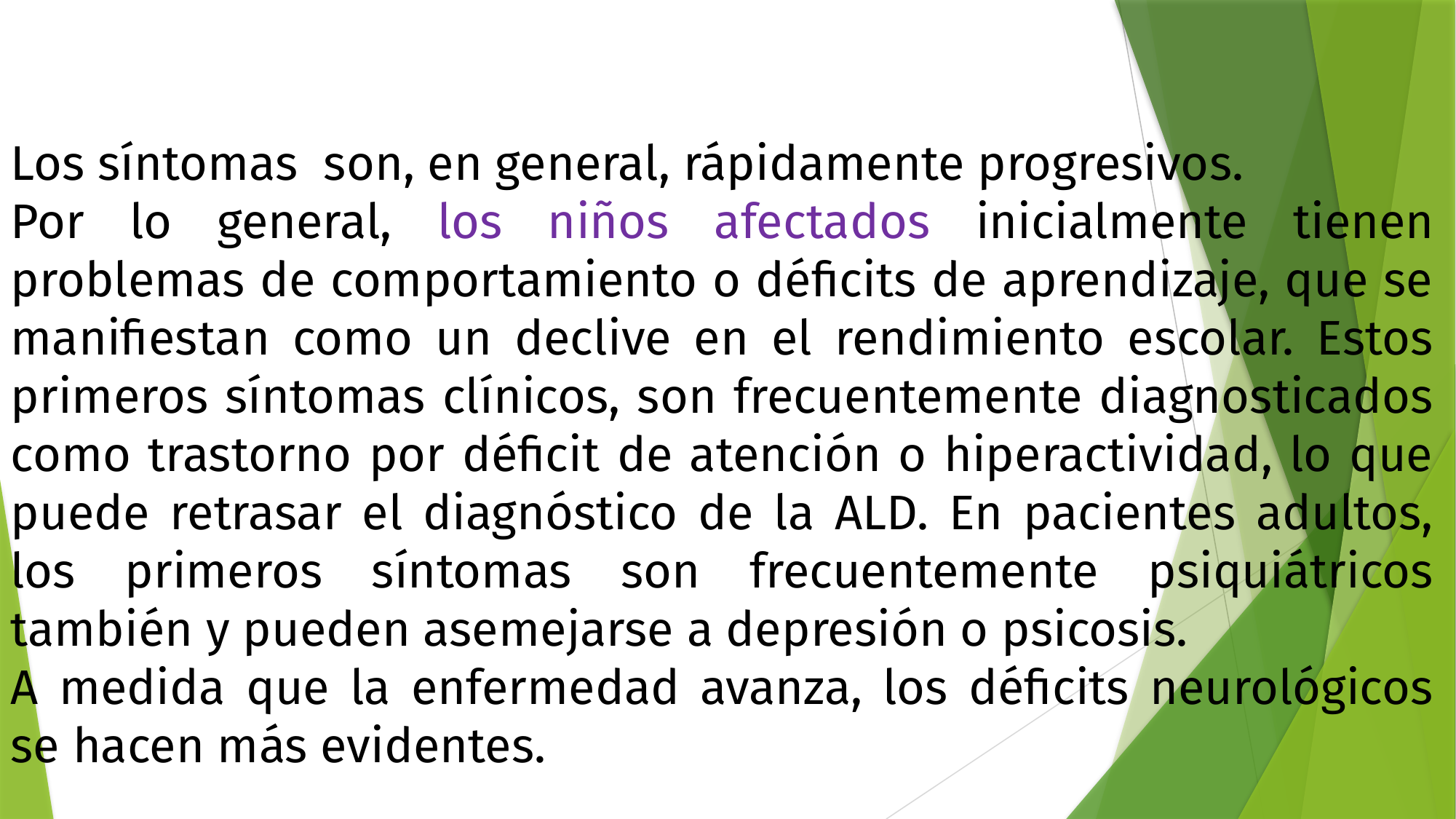

Los síntomas  son, en general, rápidamente progresivos.
Por lo general, los niños afectados inicialmente tienen problemas de comportamiento o déficits de aprendizaje, que se manifiestan como un declive en el rendimiento escolar. Estos primeros síntomas clínicos, son frecuentemente diagnosticados como trastorno por déficit de atención o hiperactividad, lo que puede retrasar el diagnóstico de la ALD. En pacientes adultos, los primeros síntomas son frecuentemente psiquiátricos también y pueden asemejarse a depresión o psicosis.
A medida que la enfermedad avanza, los déficits neurológicos se hacen más evidentes.